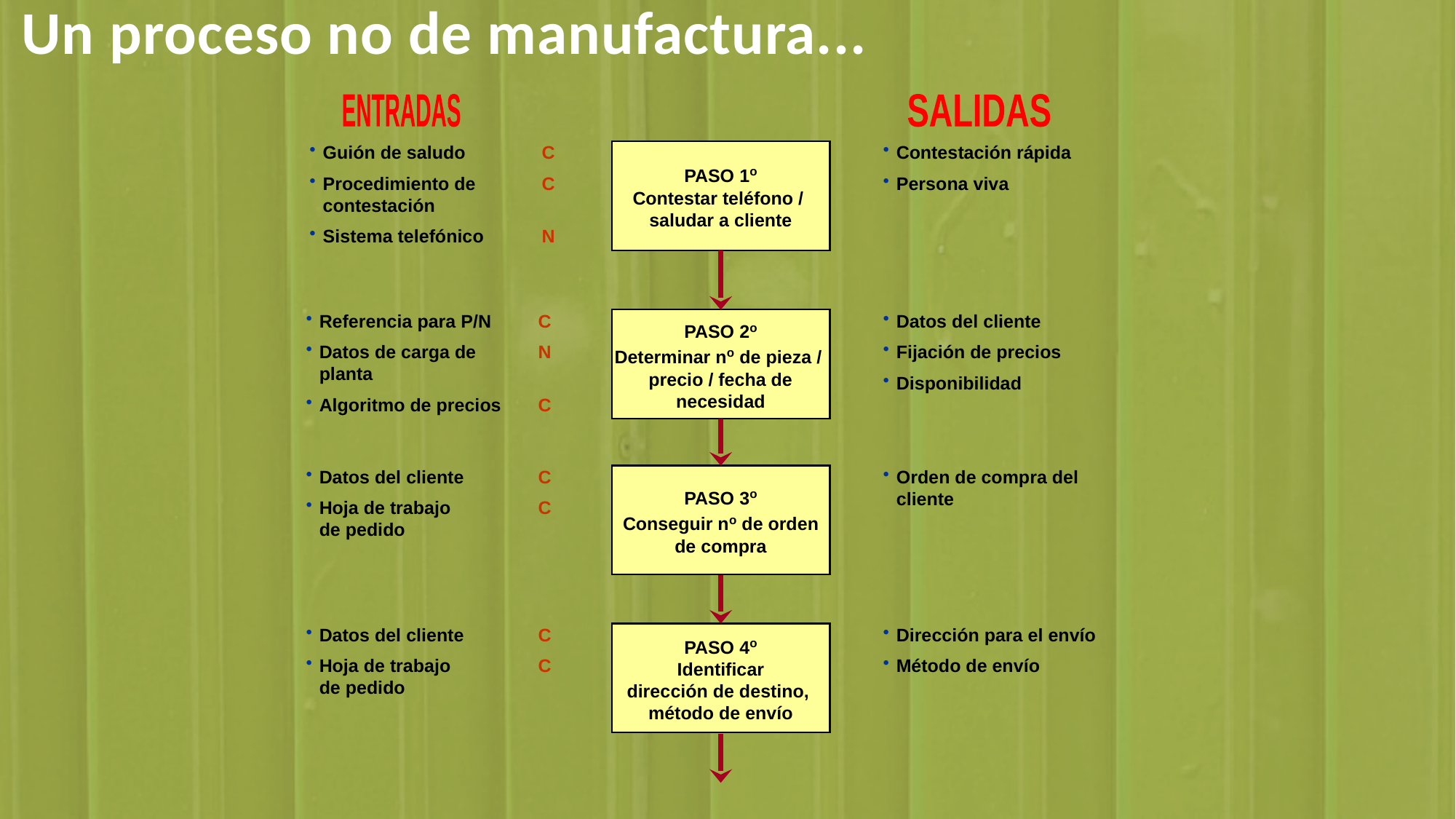

Un proceso no de manufactura...
ENTRADAS
SALIDAS
Guión de saludo	C
Procedimiento de	 C
contestación
Sistema telefónico	N
PASO 1o
Contestar teléfono /
saludar a cliente
Contestación rápida
Persona viva
Referencia para P/N	C
Datos de carga de	N
planta
Algoritmo de precios	C
PASO 2o
Determinar no de pieza /
precio / fecha de
necesidad
Datos del cliente
Fijación de precios
Disponibilidad
Datos del cliente	C
Hoja de trabajo	 C
de pedido

PASO 3o
Conseguir no de orden
de compra
Orden de compra del cliente
Datos del cliente	C
Hoja de trabajo	C
de pedido
PASO 4o
Identificar
dirección de destino,
método de envío
Dirección para el envío
Método de envío